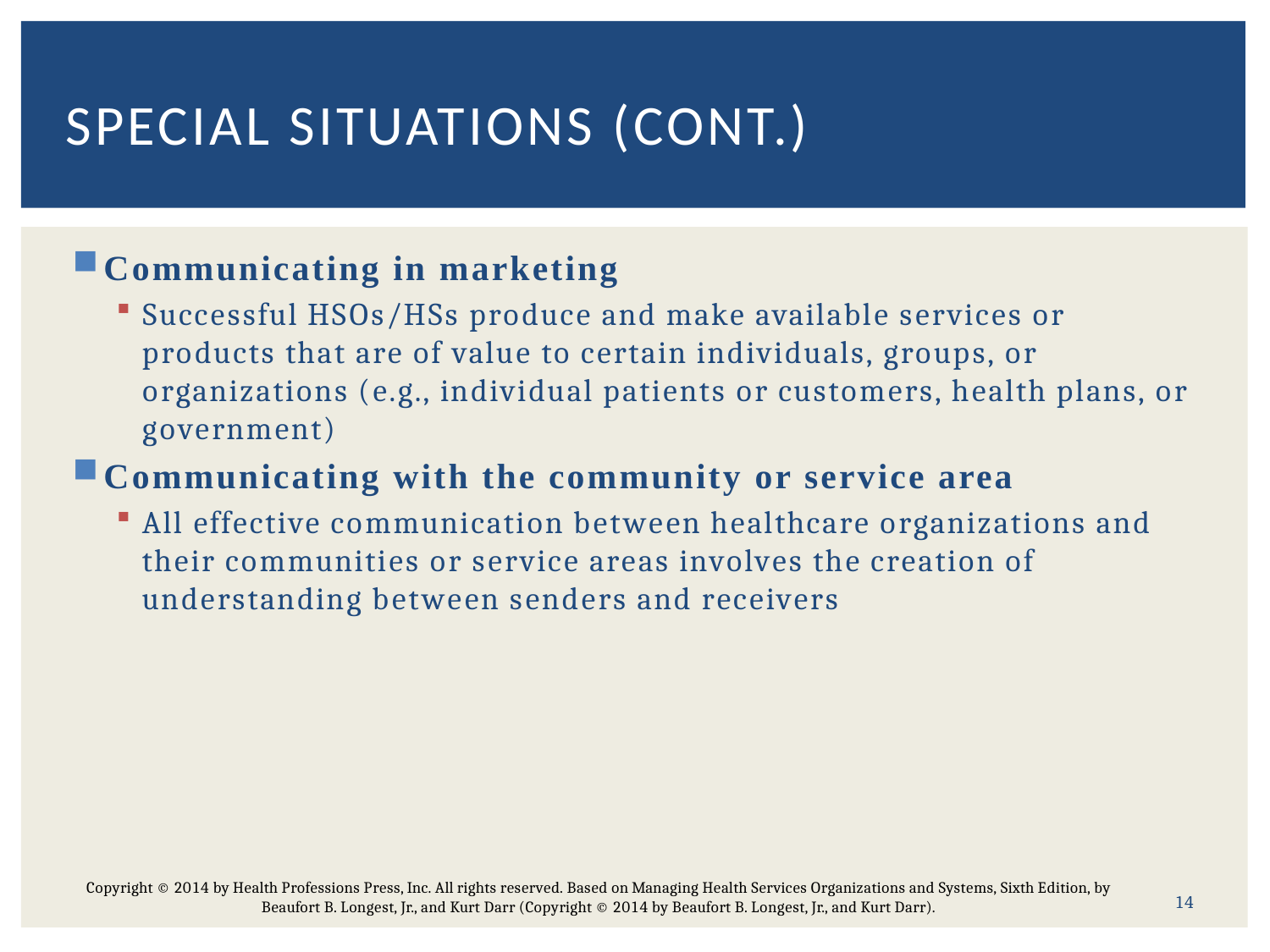

# Special Situations (cont.)
Communicating in marketing
Successful HSOs/HSs produce and make available services or products that are of value to certain individuals, groups, or organizations (e.g., individual patients or customers, health plans, or government)
Communicating with the community or service area
All effective communication between healthcare organizations and their communities or service areas involves the creation of understanding between senders and receivers
14